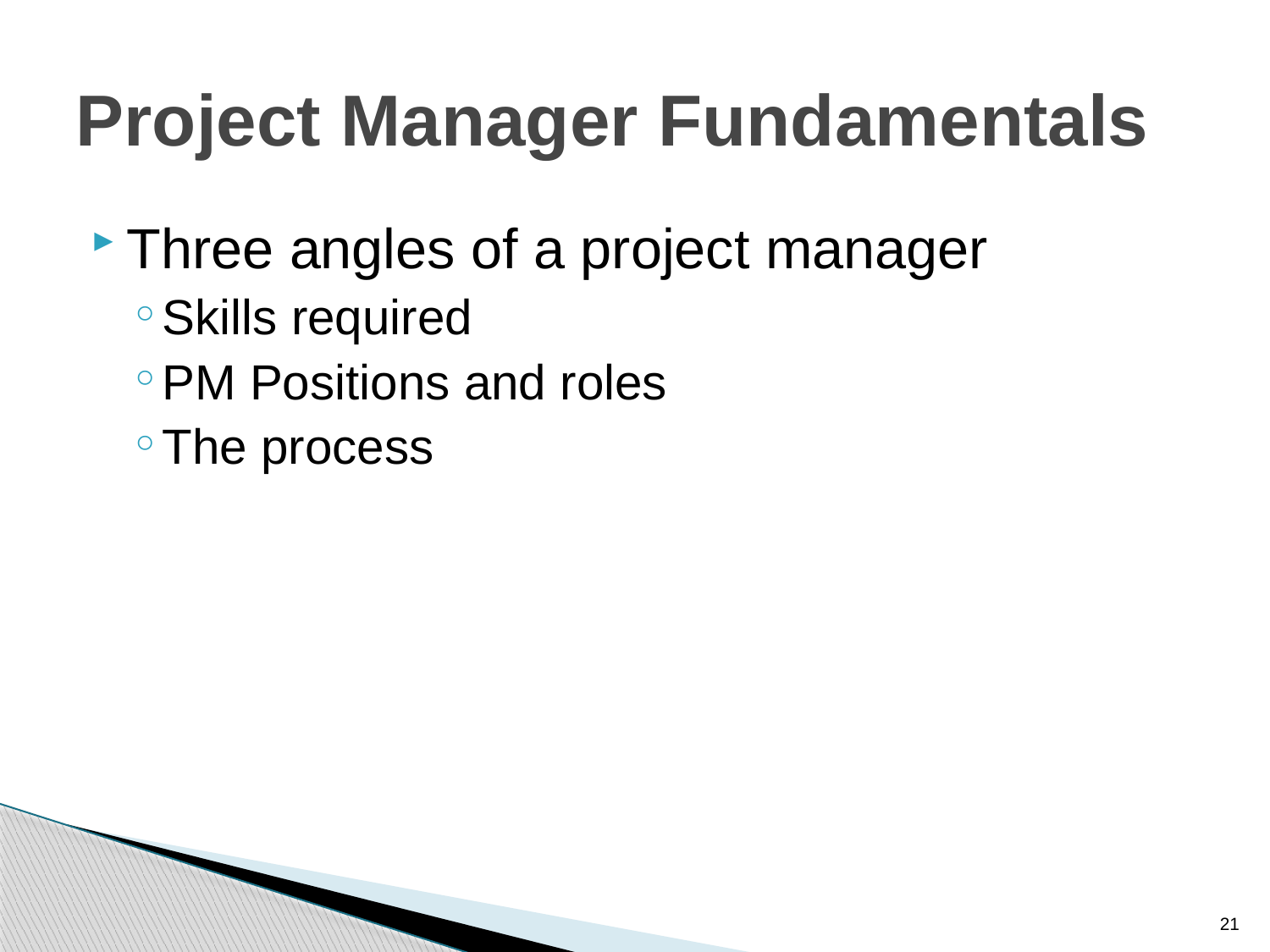

# Project Manager Fundamentals
Three angles of a project manager
Skills required
PM Positions and roles
The process
21